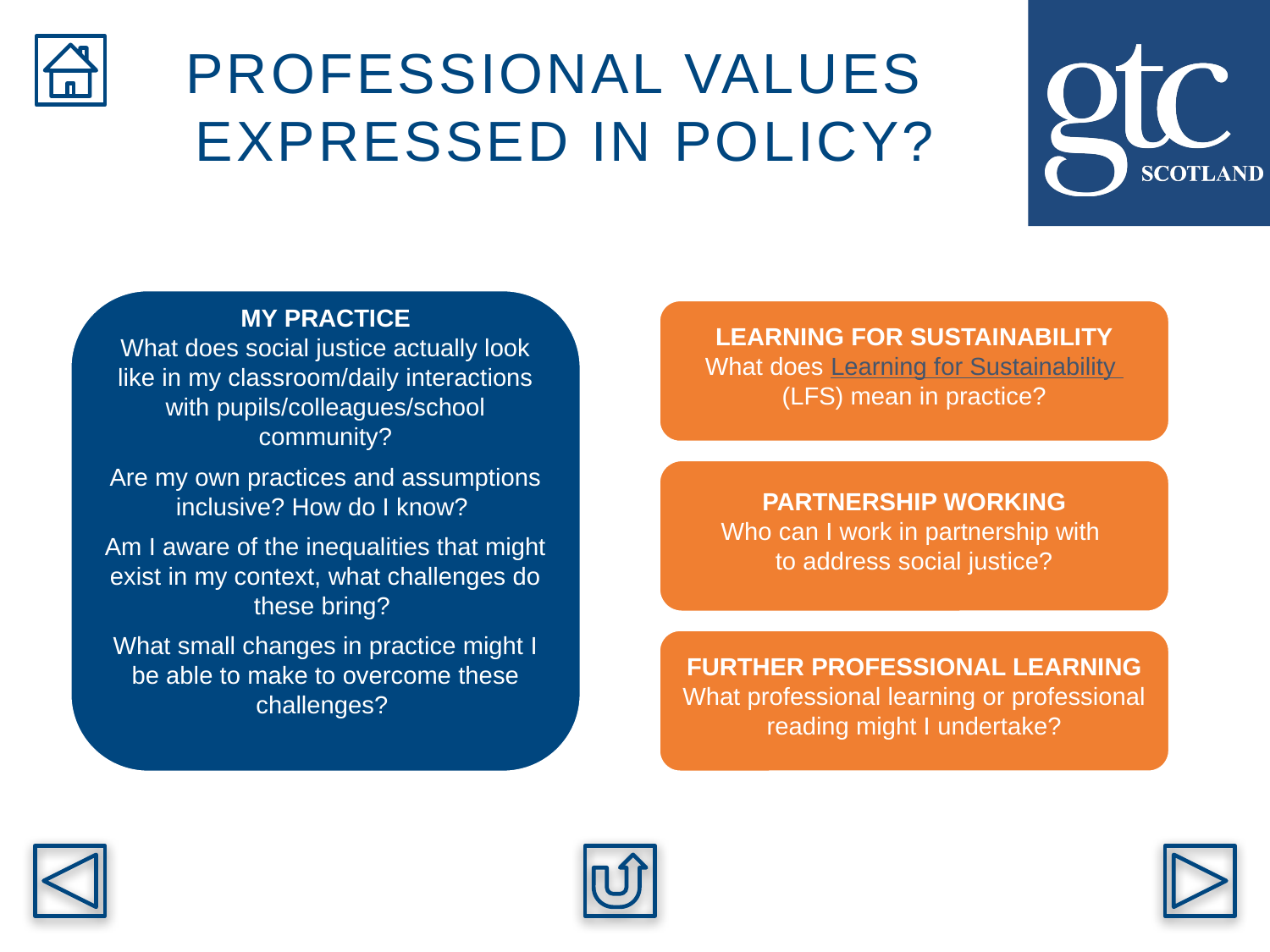

PROFESSIONAL VALUES
EXPRESSED IN POLICY?

MY PRACTICE
What does social justice actually look like in my classroom/daily interactions with pupils/colleagues/school community?
Are my own practices and assumptions inclusive? How do I know?
Am I aware of the inequalities that might exist in my context, what challenges do these bring?
What small changes in practice might I be able to make to overcome these challenges?

LEARNING FOR SUSTAINABILITY
What does Learning for Sustainability
(LFS) mean in practice?

PARTNERSHIP WORKING
Who can I work in partnership with
to address social justice?

FURTHER PROFESSIONAL LEARNING
What professional learning or professional reading might I undertake?